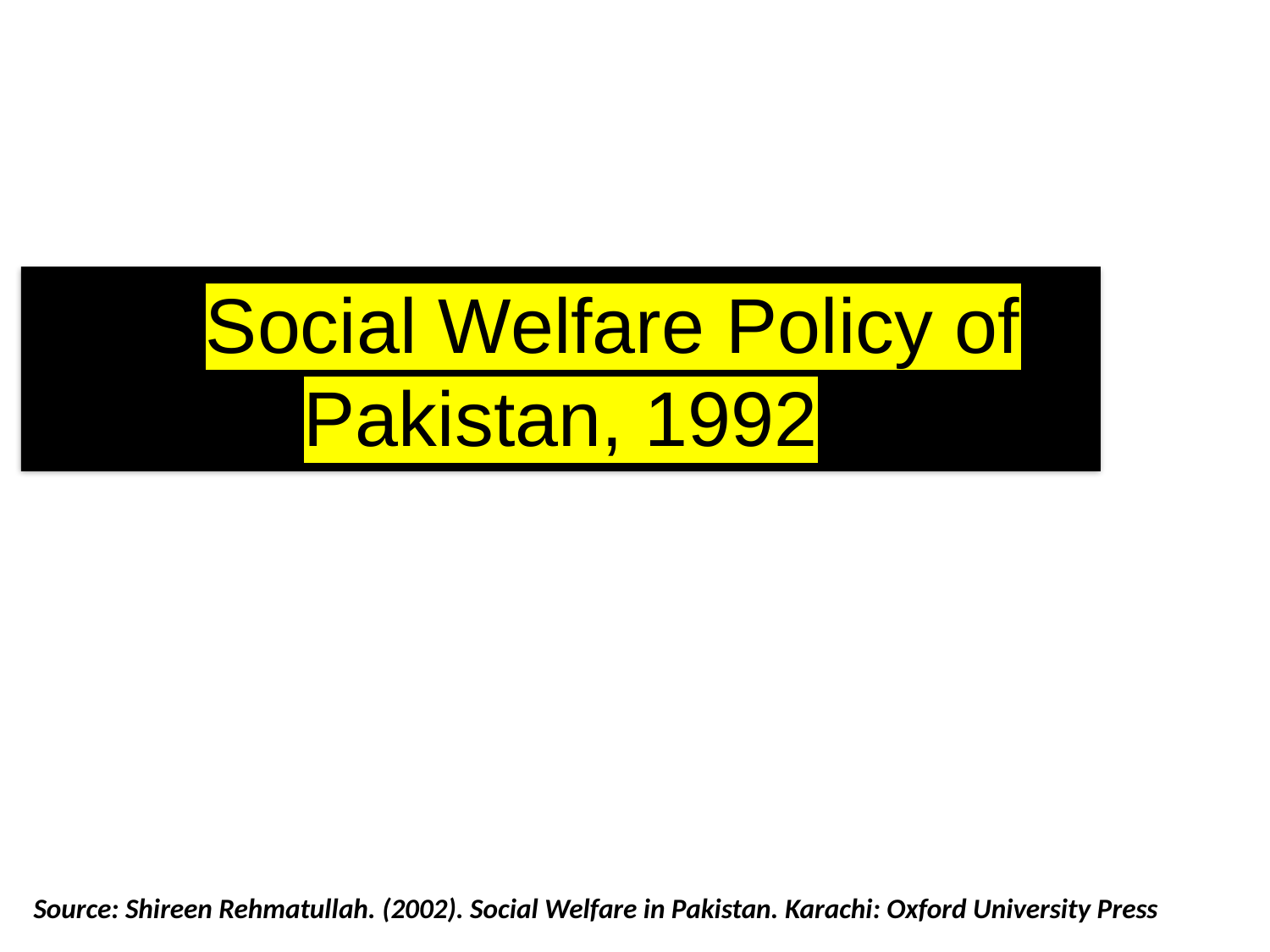

# 3rd Social Welfare Policy of Pakistan, 1992

Source: Shireen Rehmatullah. (2002). Social Welfare in Pakistan. Karachi: Oxford University Press